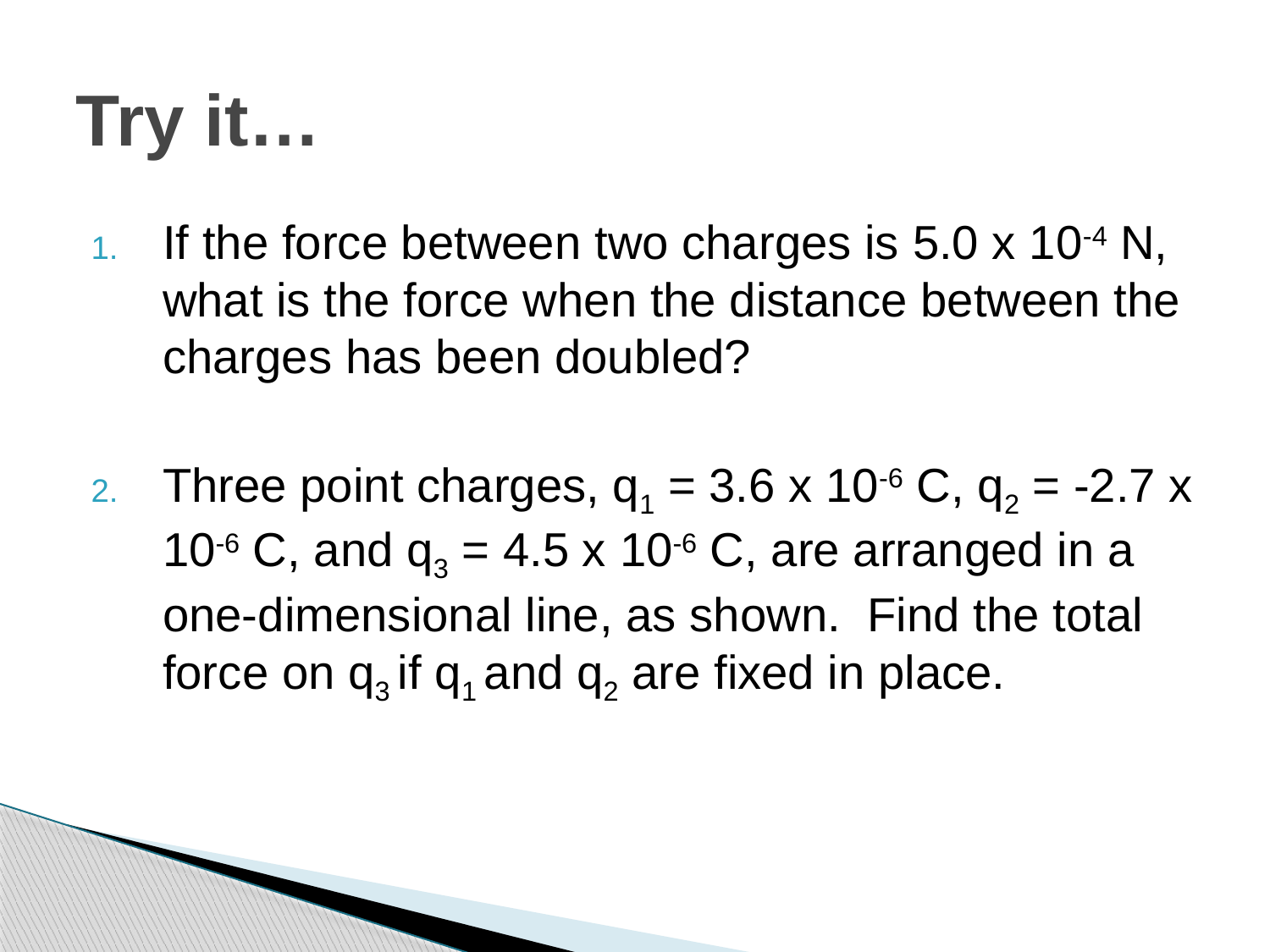

# Try it…
If the force between two charges is 5.0 x 10-4 N, what is the force when the distance between the charges has been doubled?

Three point charges, q1 = 3.6 x 10-6 C, q2 = -2.7 x 10-6 C, and q3 = 4.5 x 10-6 C, are arranged in a one-dimensional line, as shown.  Find the total force on q3 if q1 and q2 are fixed in place.